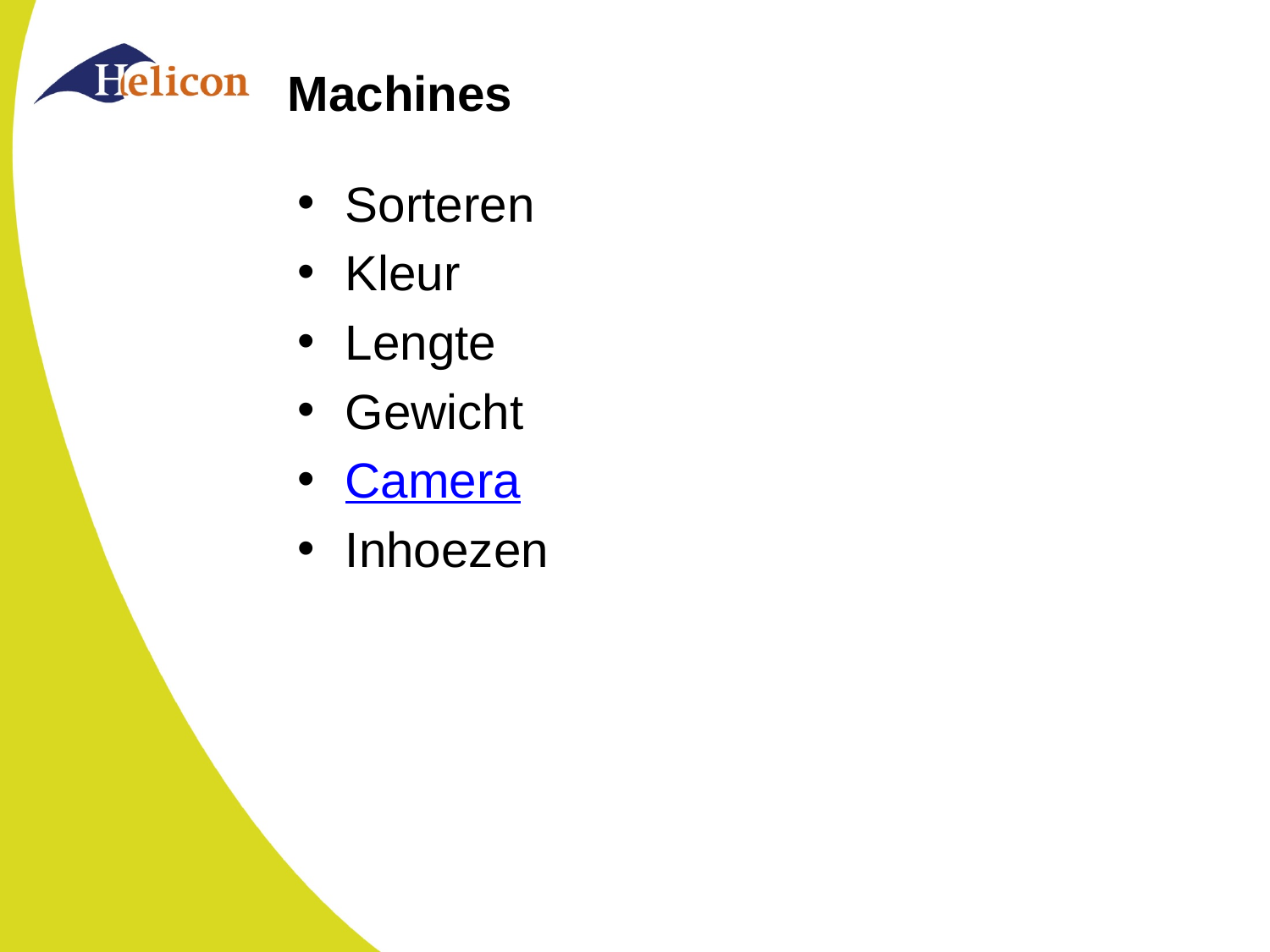

# Machines
Sorteren
Kleur
Lengte
Gewicht
Camera
Inhoezen